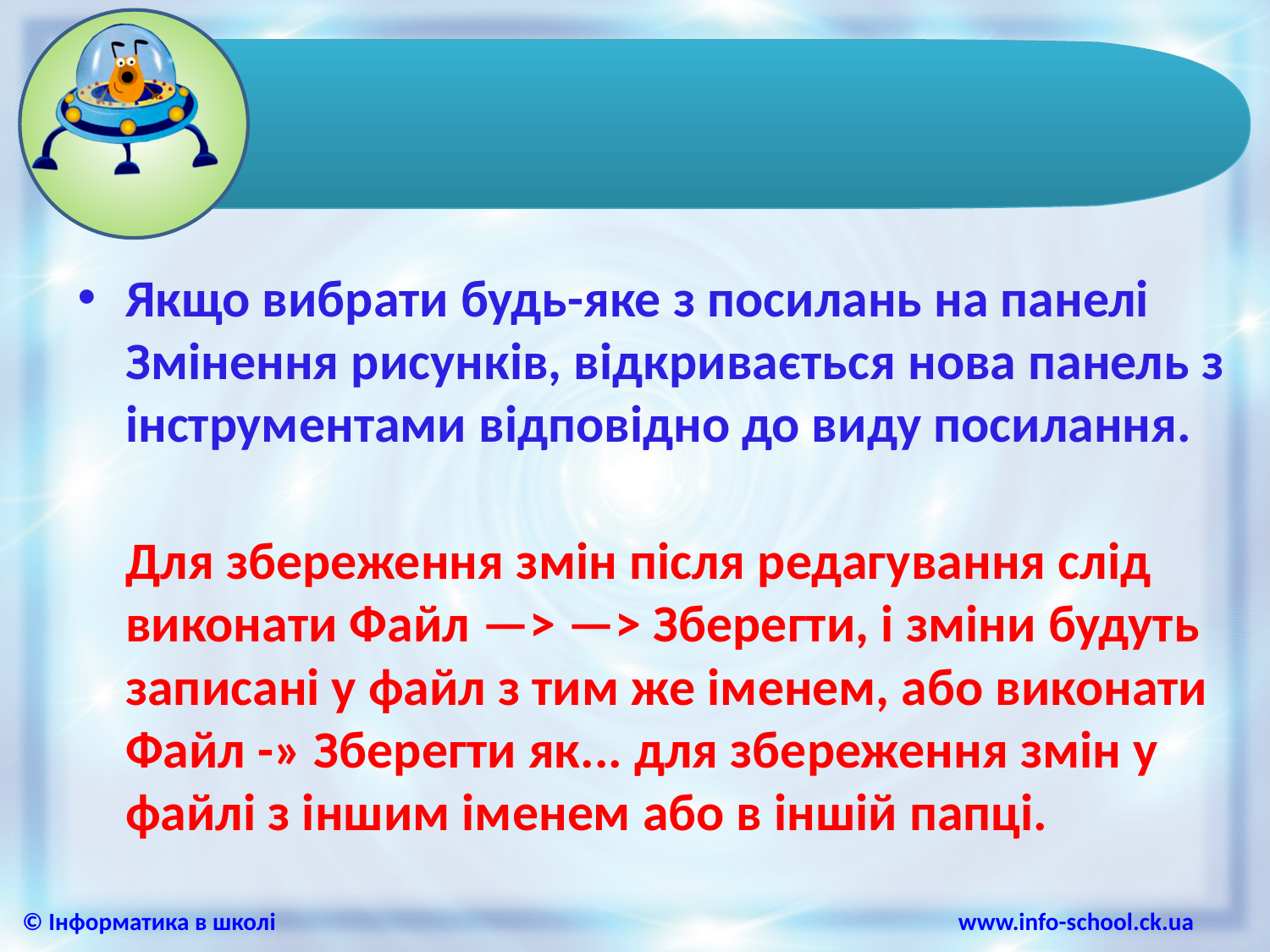

Якщо вибрати будь-яке з посилань на панелі Змінення рисунків, відкривається нова панель з інструментами відповідно до виду посилання.
Для збереження змін після редагування слід виконати Файл —> —> Зберегти, і зміни будуть записані у файл з тим же іменем, або виконати Файл -» Зберегти як... для збереження змін у файлі з іншим іменем або в іншій папці.